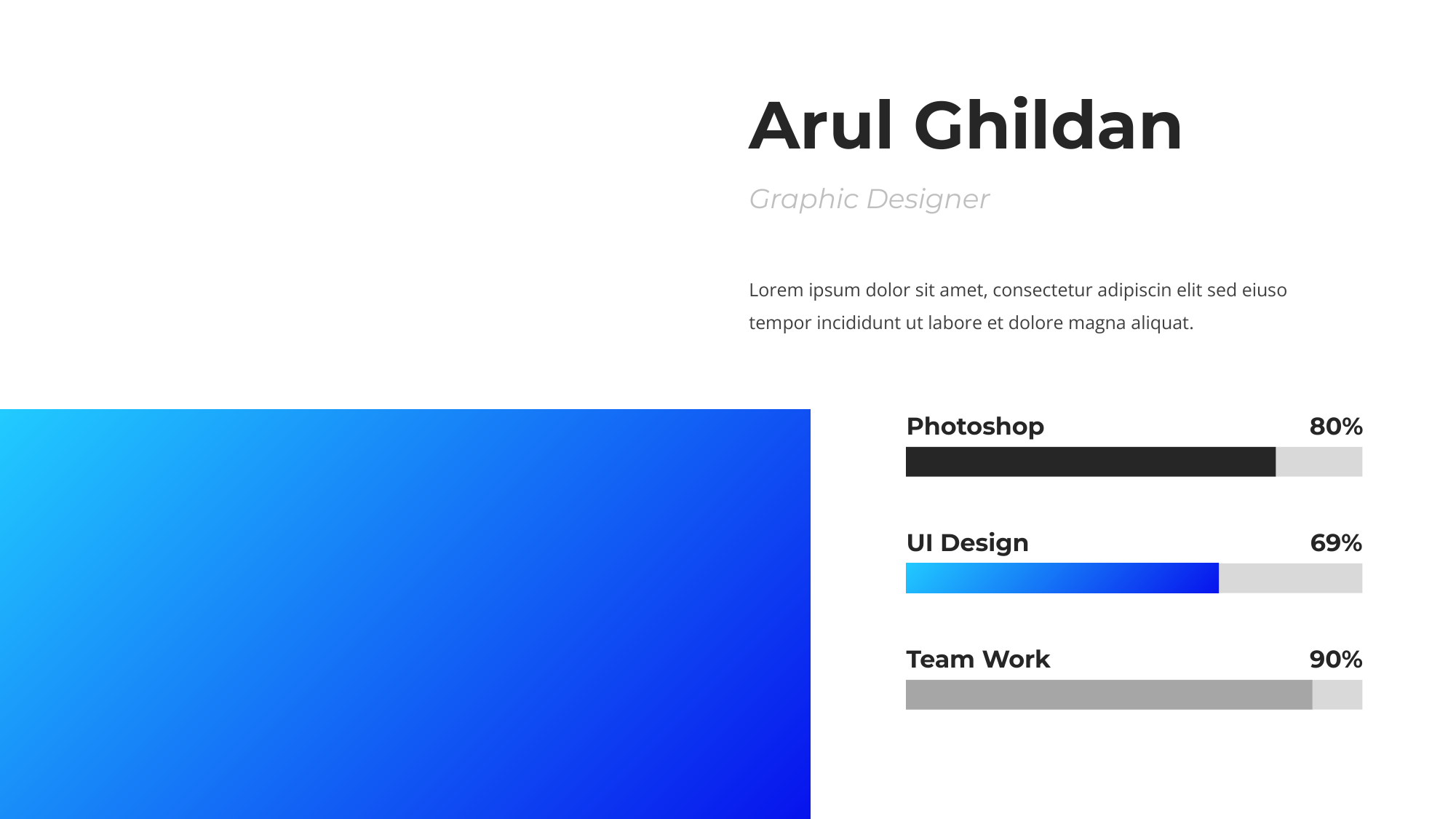

Arul Ghildan
Graphic Designer
Lorem ipsum dolor sit amet, consectetur adipiscin elit sed eiuso tempor incididunt ut labore et dolore magna aliquat.
Photoshop
80%

UI Design
69%

Team Work
90%